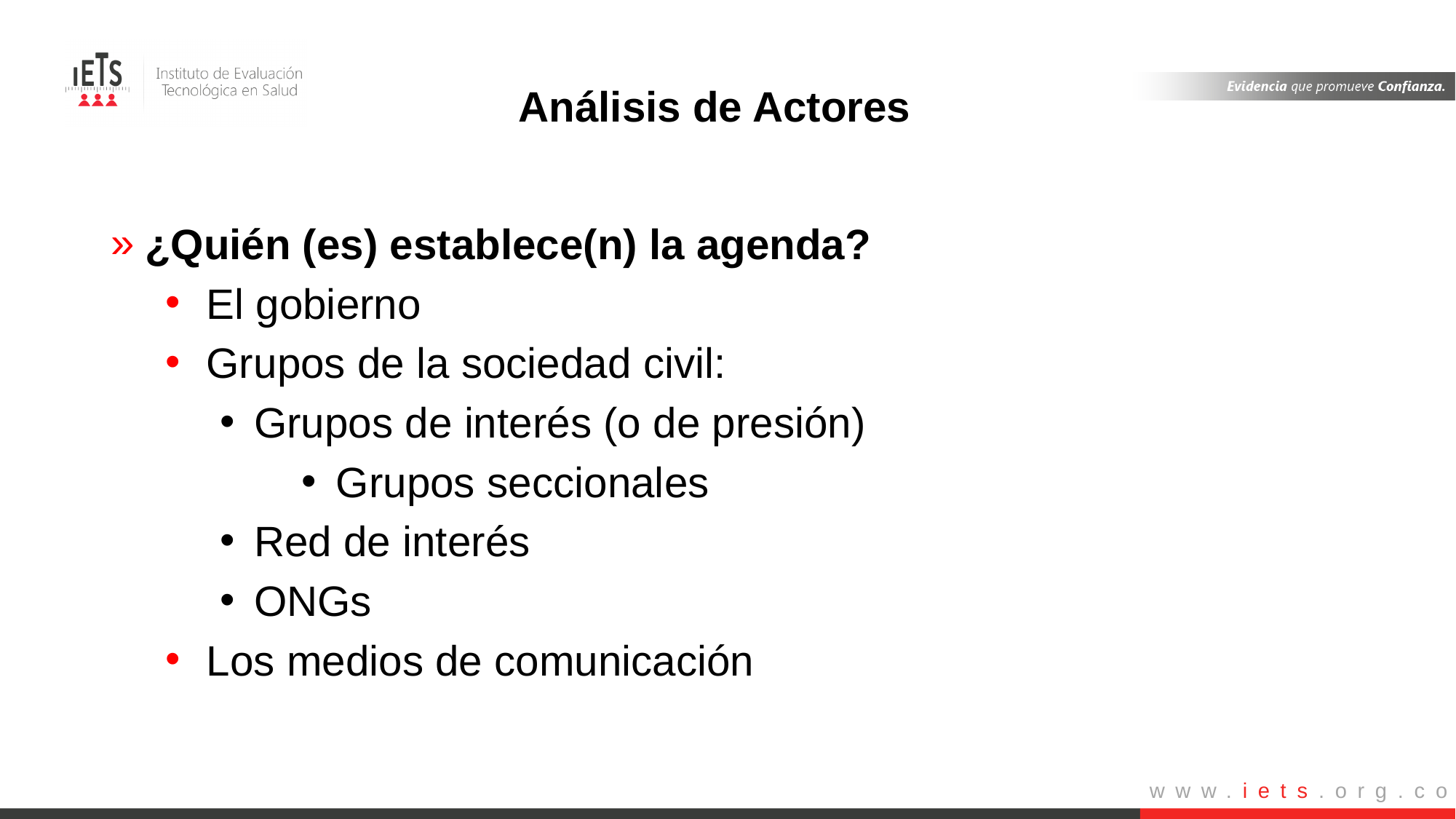

Análisis de Actores
¿Quién (es) establece(n) la agenda?
El gobierno
Grupos de la sociedad civil:
Grupos de interés (o de presión)
Grupos seccionales
Red de interés
ONGs
Los medios de comunicación